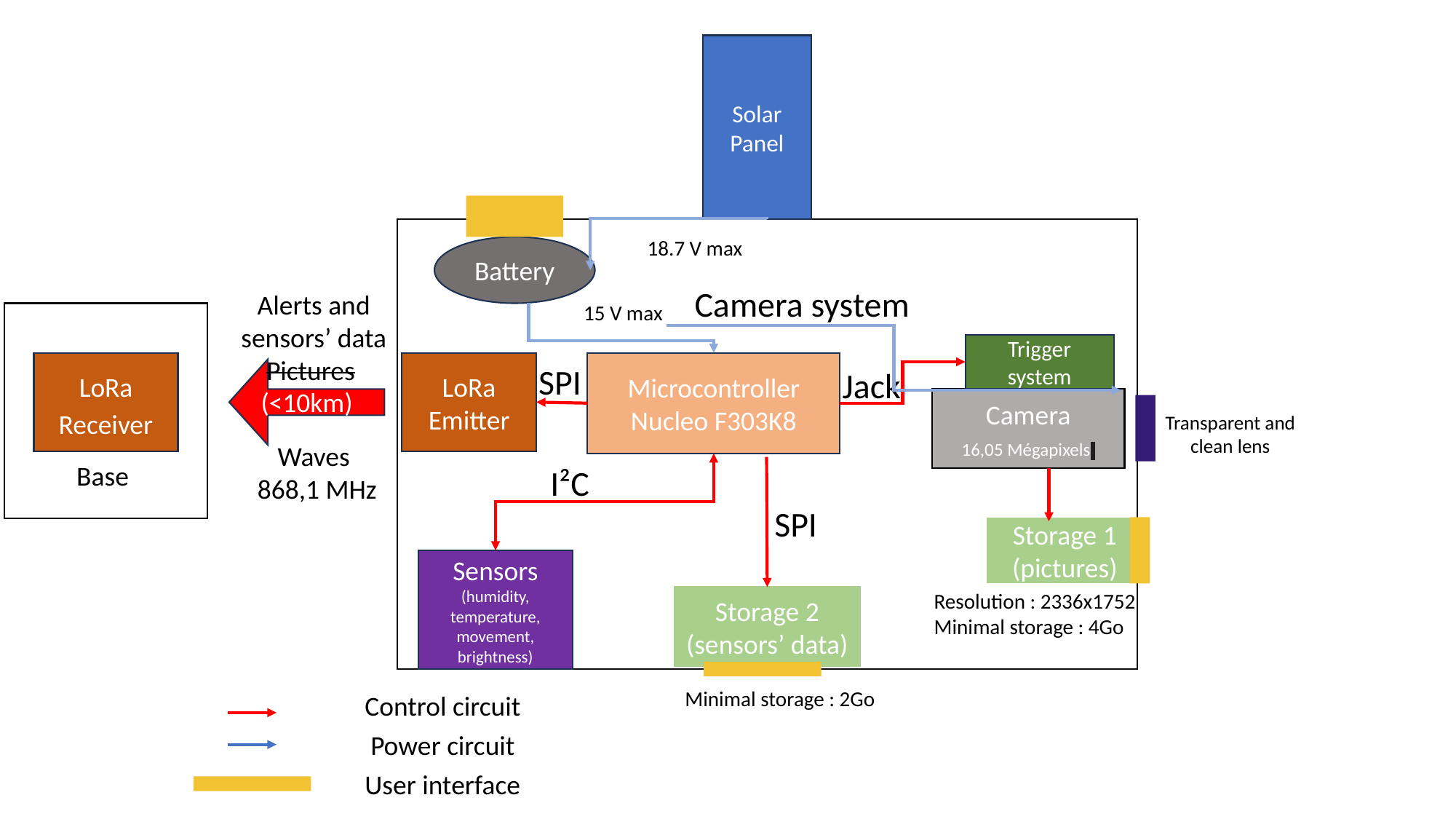

Solar Panel

c
18.7 V max
Battery
Alerts and sensors’ data
Pictures
Camera system
15 V max

Trigger system
SPI
LoRa
Receiver
LoRa
Emitter
Microcontroller
Nucleo F303K8
Jack

(<10km)
Camera
16,05 Mégapixels

Transparent and clean lens
Waves
 868,1 MHz
I²C
Base
SPI

Storage 1
(pictures)
Sensors
(humidity, temperature, movement, brightness)
Resolution : 2336x1752
Minimal storage : 4Go
Storage 2
(sensors’ data)

Minimal storage : 2Go
Control circuit
Power circuit
User interface